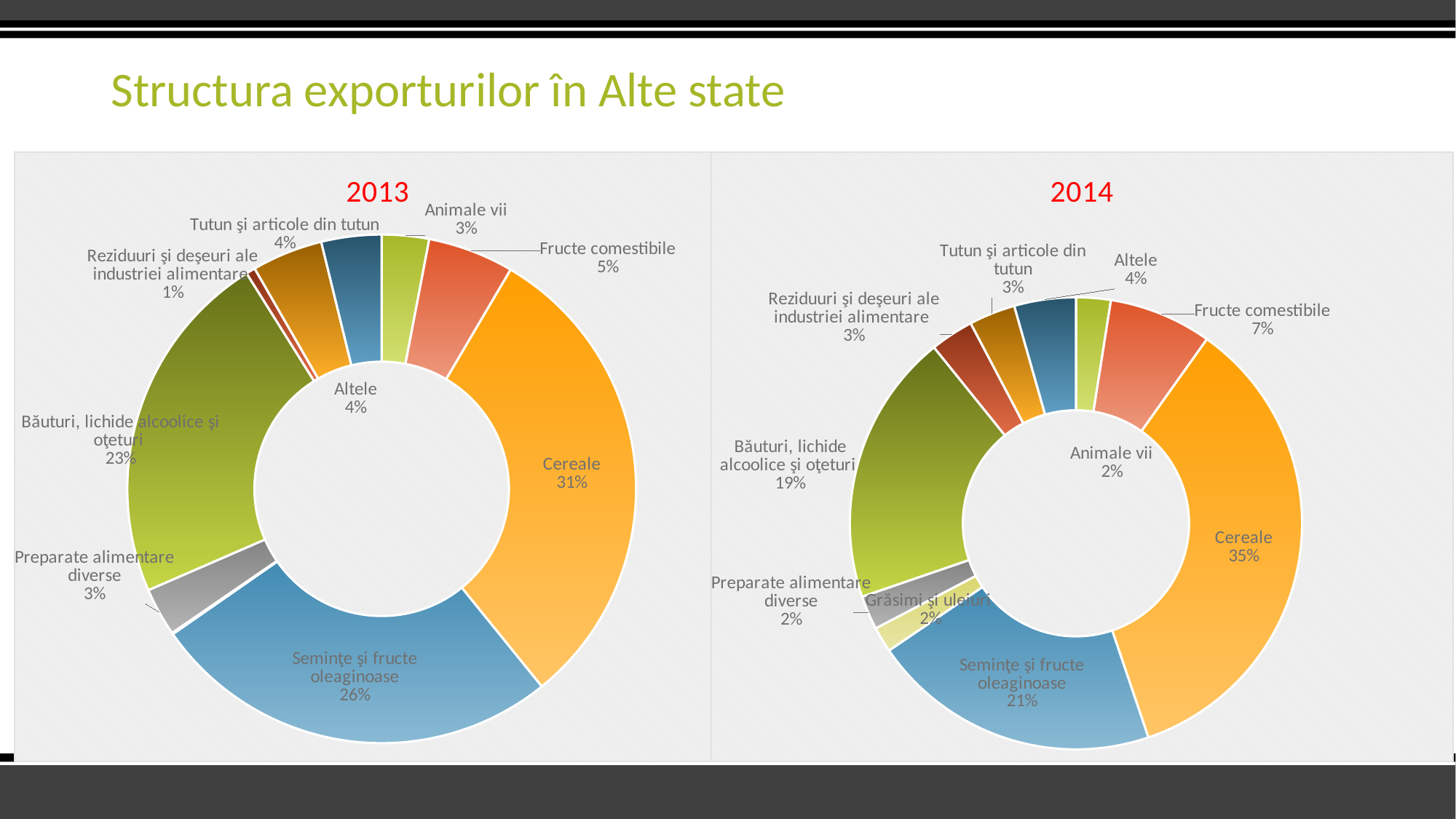

# Structura exporturilor în Alte state

### Chart:

| Category | 2013 |
|---|---|
| Animale vii | 7174.900000000001 |
| Fructe comestibile | 13085.0 |
| Cereale | 73537.59999999999 |
| Seminţe şi fructe oleaginoase | 62656.6 |
| Grăsimi şi uleiuri  | 202.1 |
| Preparate alimentare diverse | 7346.400000000001 |
| Băuturi, lichide alcoolice şi oţeturi  | 54153.1 |
| Reziduuri şi deşeuri ale industriei alimentare  | 1408.8 |
| Tutun şi articole din tutun | 10776.5 |
| Altele | 9149.100000000006 |

### Chart:

| Category | 2014 |
|---|---|
| Animale vii | 6344.700000000001 |
| Fructe comestibile | 18846.000000000004 |
| Cereale | 89584.09999999999 |
| Seminţe şi fructe oleaginoase | 52968.7 |
| Grăsimi şi uleiuri  | 4655.900000000001 |
| Preparate alimentare diverse | 6227.7 |
| Băuturi, lichide alcoolice şi oţeturi  | 49842.700000000004 |
| Reziduuri şi deşeuri ale industriei alimentare  | 7923.900000000001 |
| Tutun şi articole din tutun | 8477.2 |
| Altele | 11269.599999999973 |